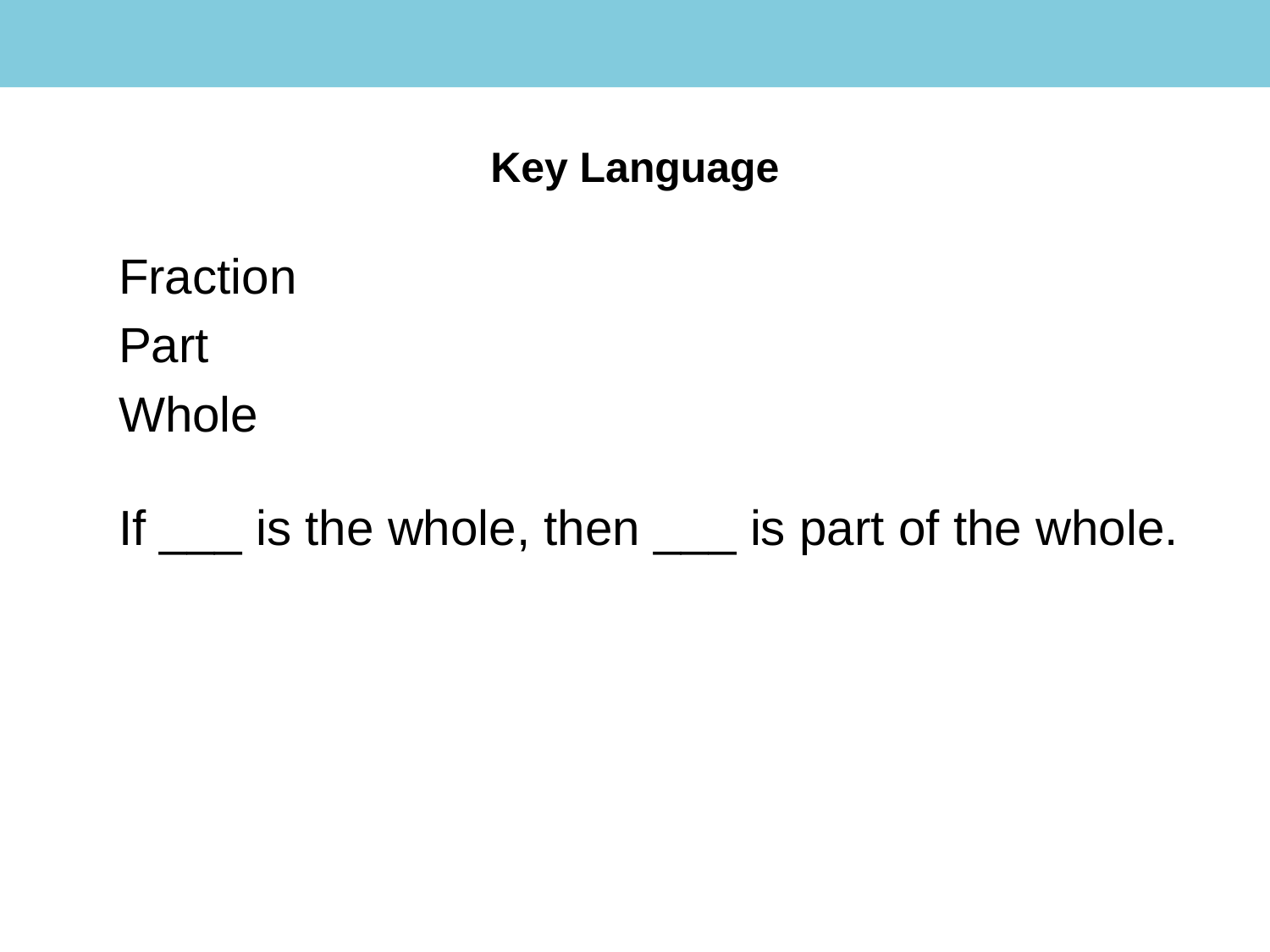

# Key Language
Fraction
Part
Whole

If ___ is the whole, then ___ is part of the whole.